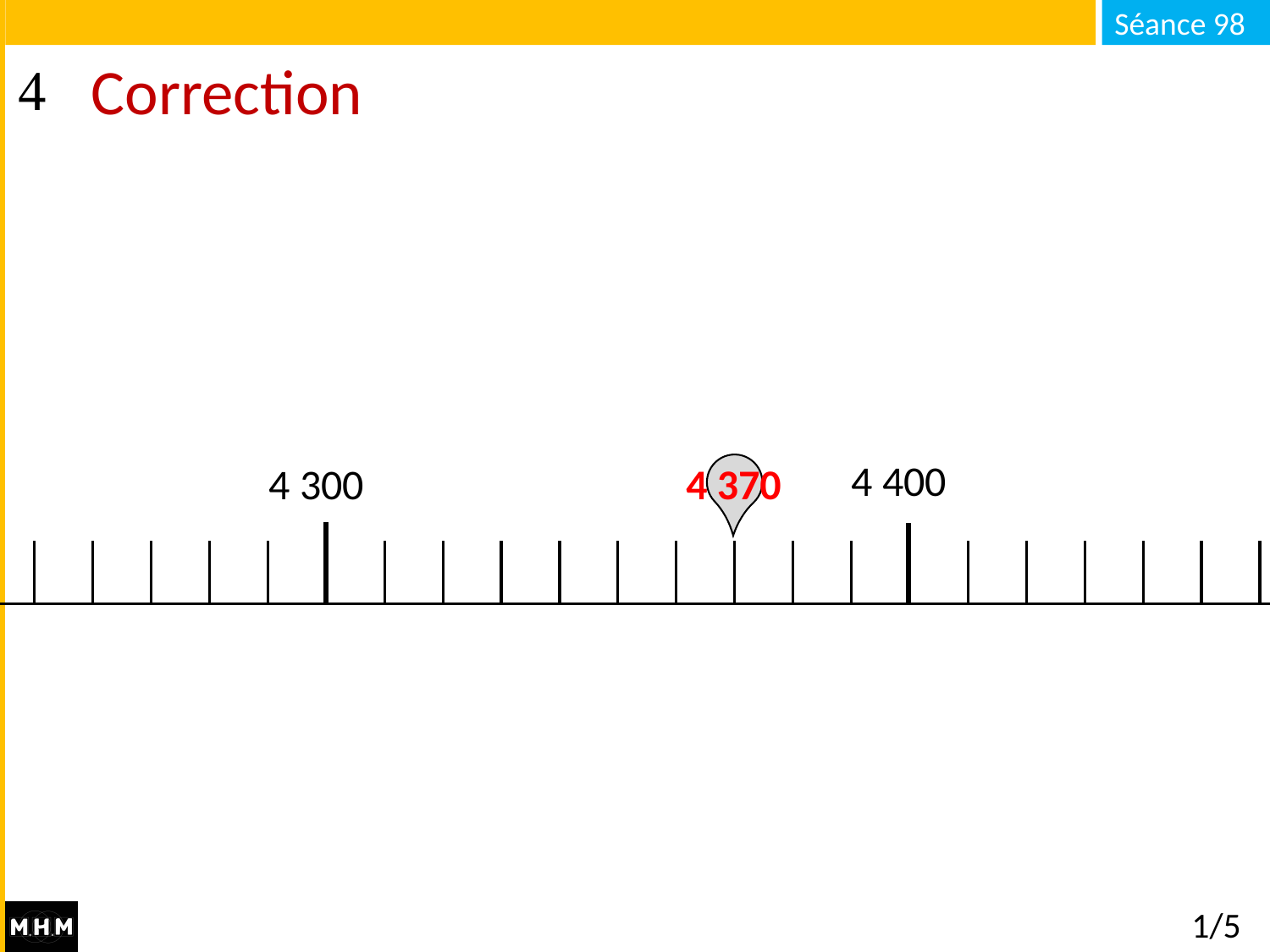

# Correction
4 400
4 300
4 370

1/5